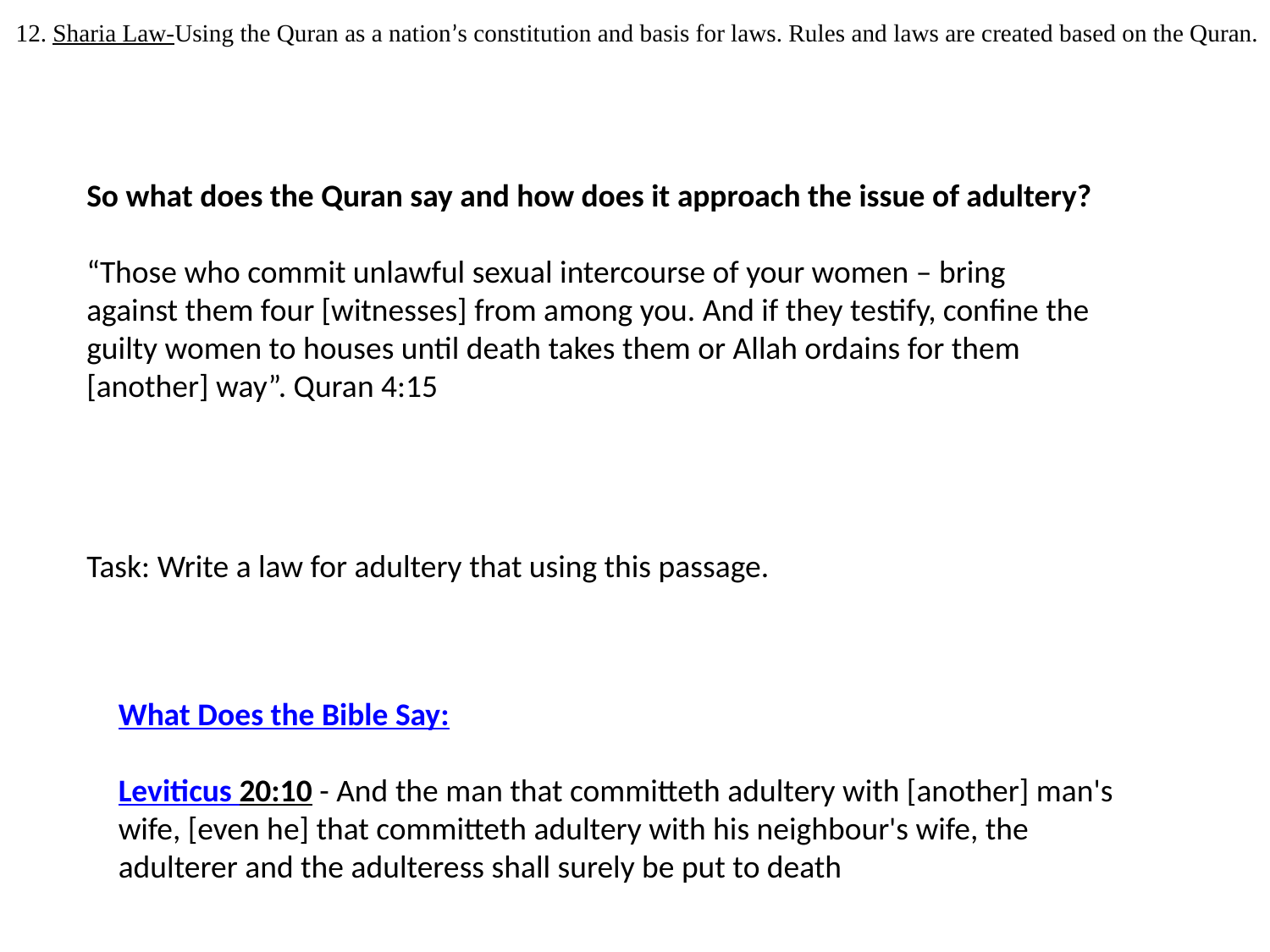

12. Sharia Law-Using the Quran as a nation’s constitution and basis for laws. Rules and laws are created based on the Quran.
So what does the Quran say and how does it approach the issue of adultery?

“Those who commit unlawful sexual intercourse of your women – bring against them four [witnesses] from among you. And if they testify, confine the guilty women to houses until death takes them or Allah ordains for them [another] way”. Quran 4:15
Task: Write a law for adultery that using this passage.
What Does the Bible Say:

Leviticus 20:10 - And the man that committeth adultery with [another] man's wife, [even he] that committeth adultery with his neighbour's wife, the adulterer and the adulteress shall surely be put to death